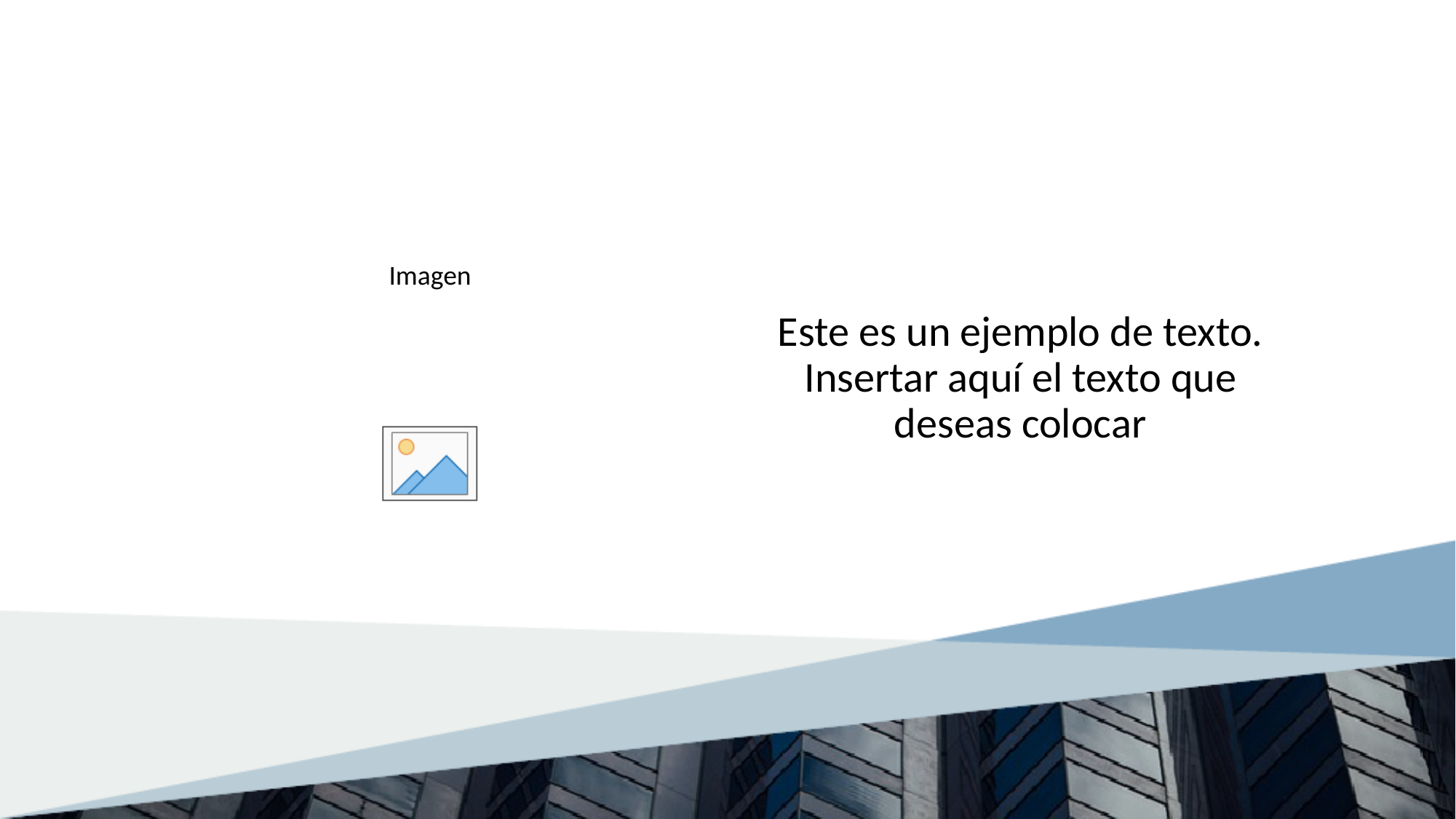

#
Este es un ejemplo de texto. Insertar aquí el texto que deseas colocar